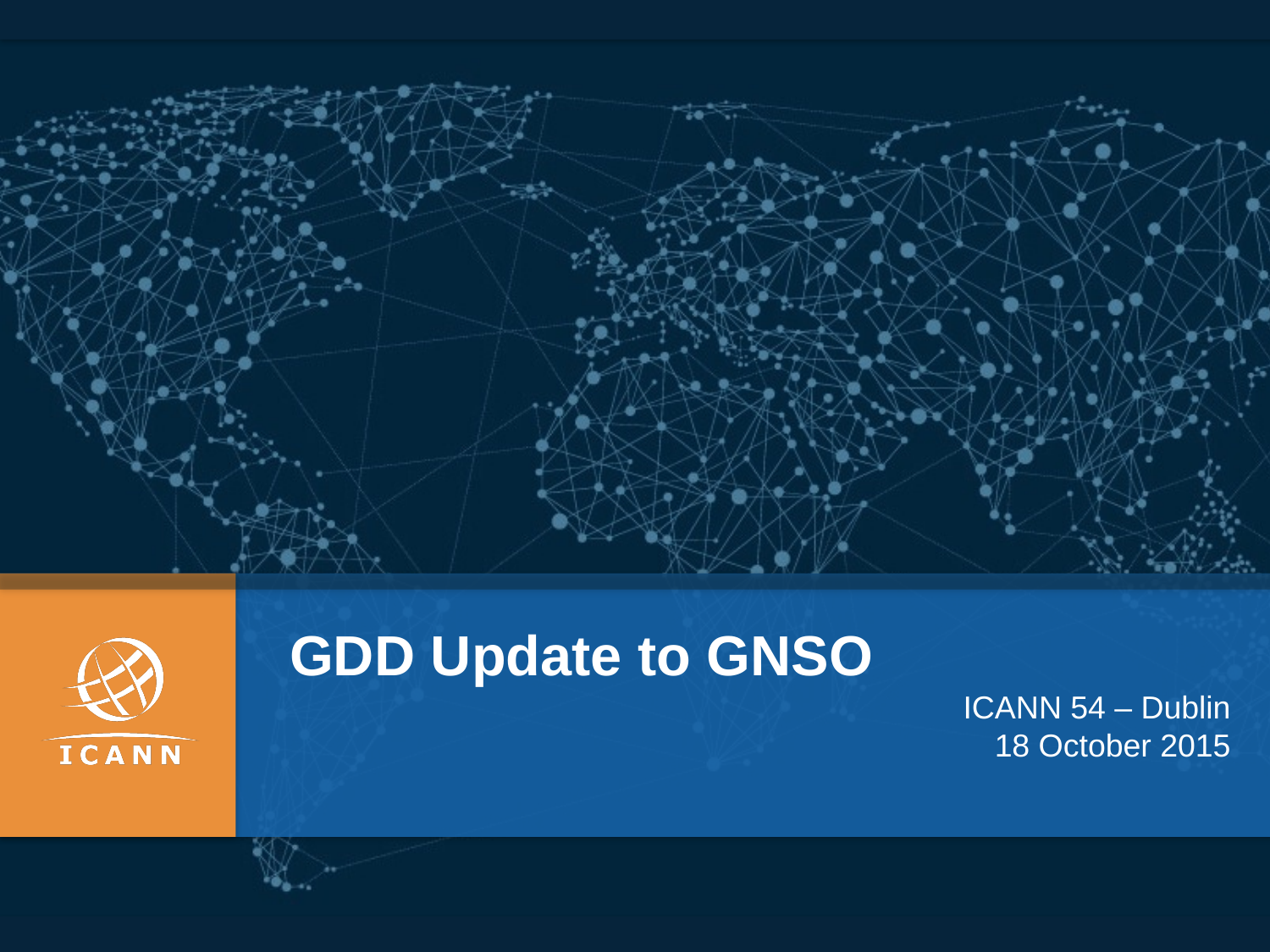

GDD Update to GNSO
ICANN 54 – Dublin
18 October 2015